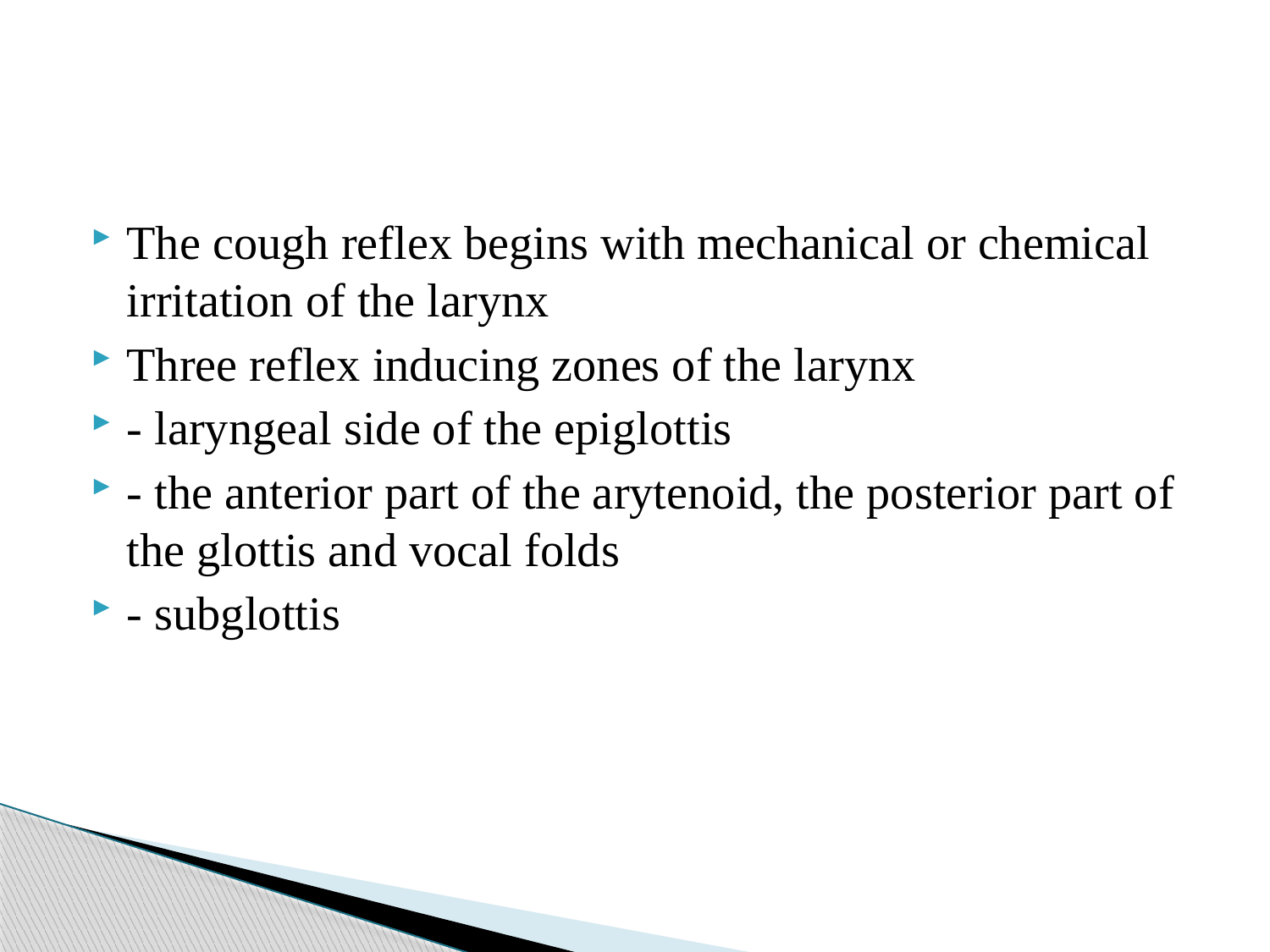

#
The cough reflex begins with mechanical or chemical irritation of the larynx
Three reflex inducing zones of the larynx
- laryngeal side of the epiglottis
- the anterior part of the arytenoid, the posterior part of the glottis and vocal folds
- subglottis